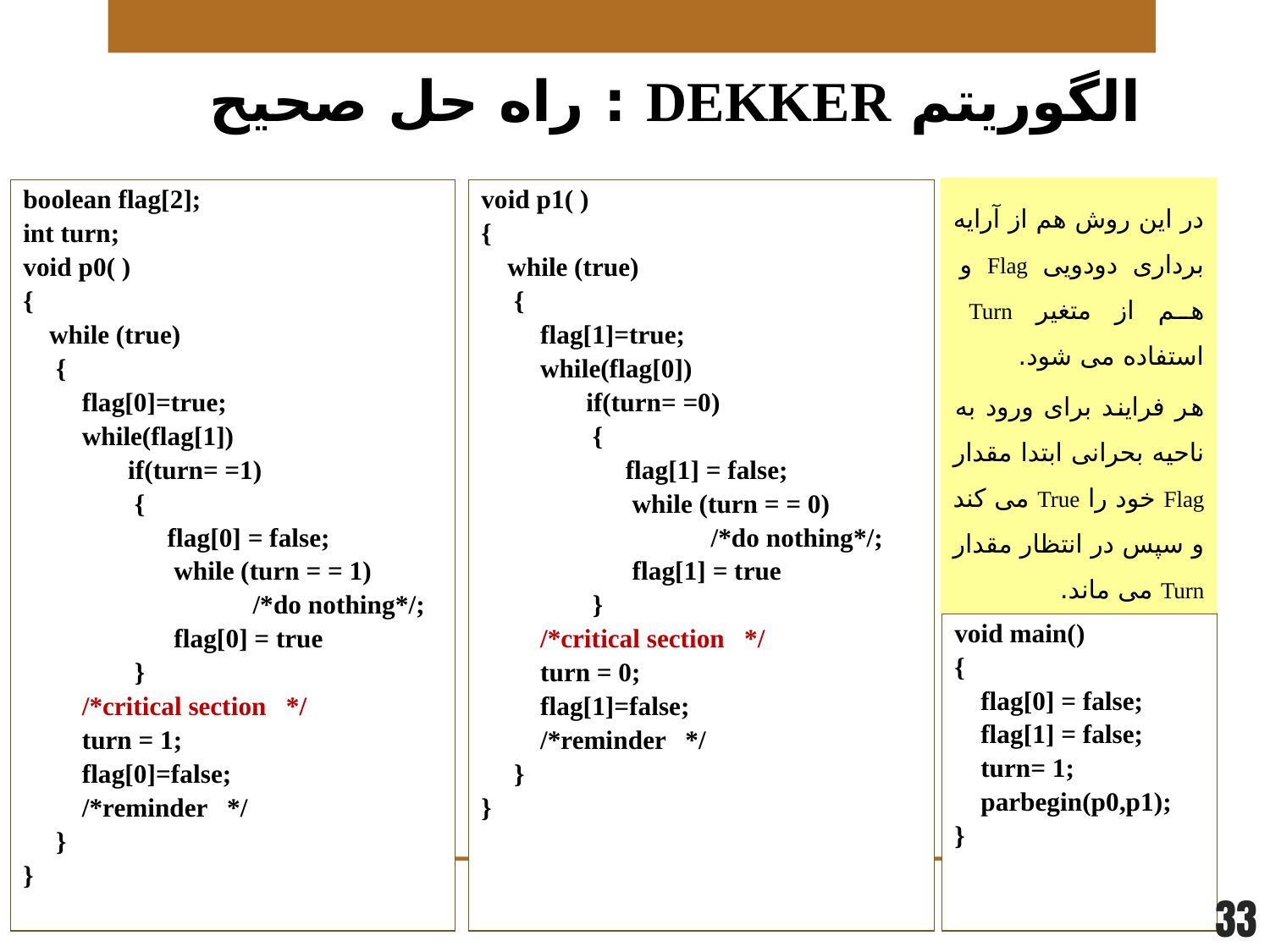

# الگوریتم DEKKER : راه حل صحیح
در این روش هم از آرایه برداری دودویی Flag و هم از متغیر Turn استفاده می شود.
هر فرایند برای ورود به ناحیه بحرانی ابتدا مقدار Flag خود را True می کند و سپس در انتظار مقدار Turn می ماند.
boolean flag[2];
int turn;
void p0( )
{
    while (true)
     {
         flag[0]=true;
         while(flag[1])
                if(turn= =1)
                 {
                      flag[0] = false;
                       while (turn = = 1)
                                   /*do nothing*/;
                       flag[0] = true
                 }
         /*critical section   */
         turn = 1;
         flag[0]=false;
         /*reminder   */
     }
}
void p1( )
{
    while (true)
     {
         flag[1]=true;
         while(flag[0])
                if(turn= =0)
                 {
                      flag[1] = false;
                       while (turn = = 0)
                                   /*do nothing*/;
                       flag[1] = true
                 }
         /*critical section   */
         turn = 0;
         flag[1]=false;
         /*reminder   */
     }
}
void main()
{
    flag[0] = false;
    flag[1] = false;
    turn= 1;
    parbegin(p0,p1);
}
33